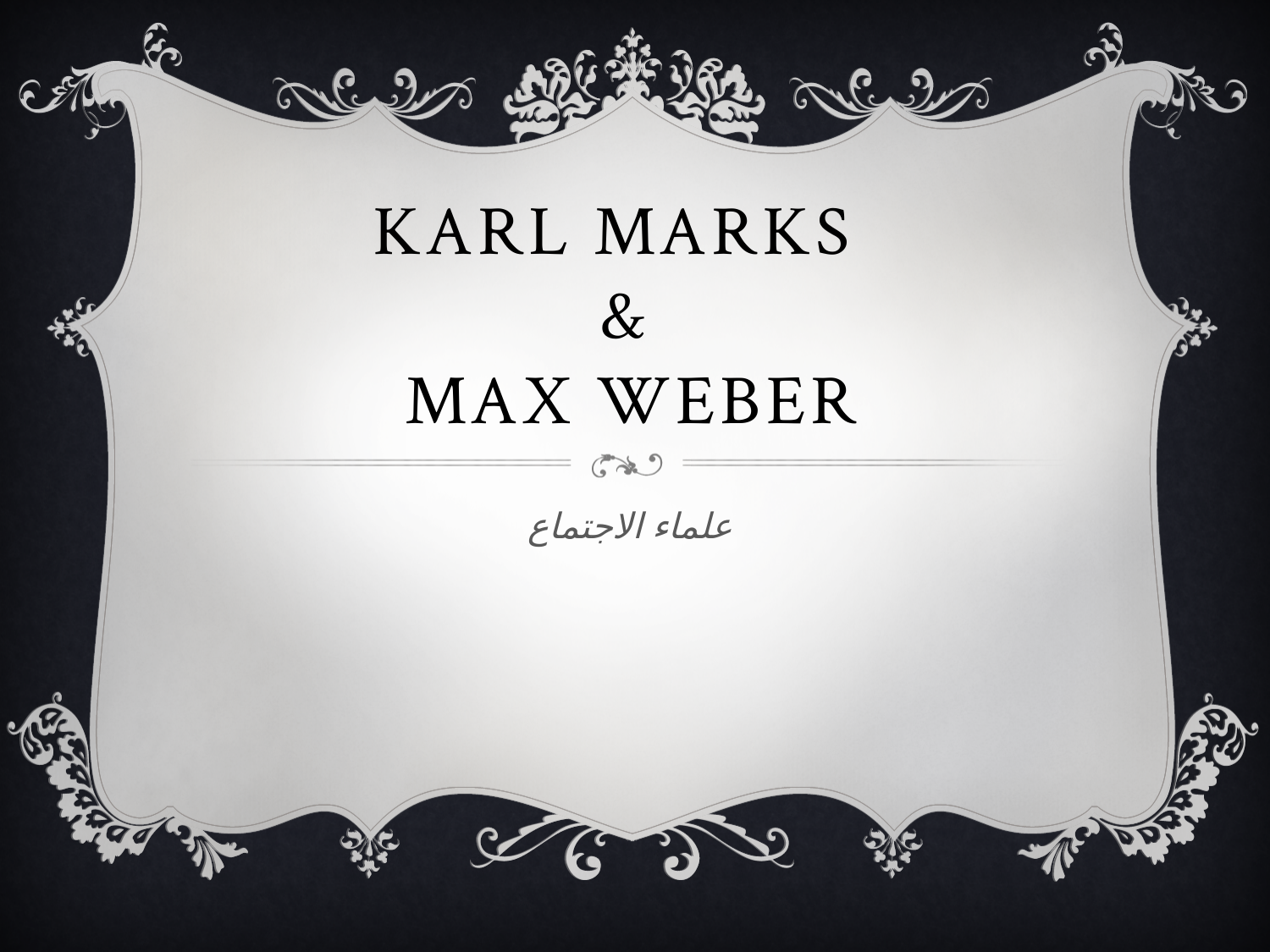

# Karl marks & max weber
علماء الاجتماع